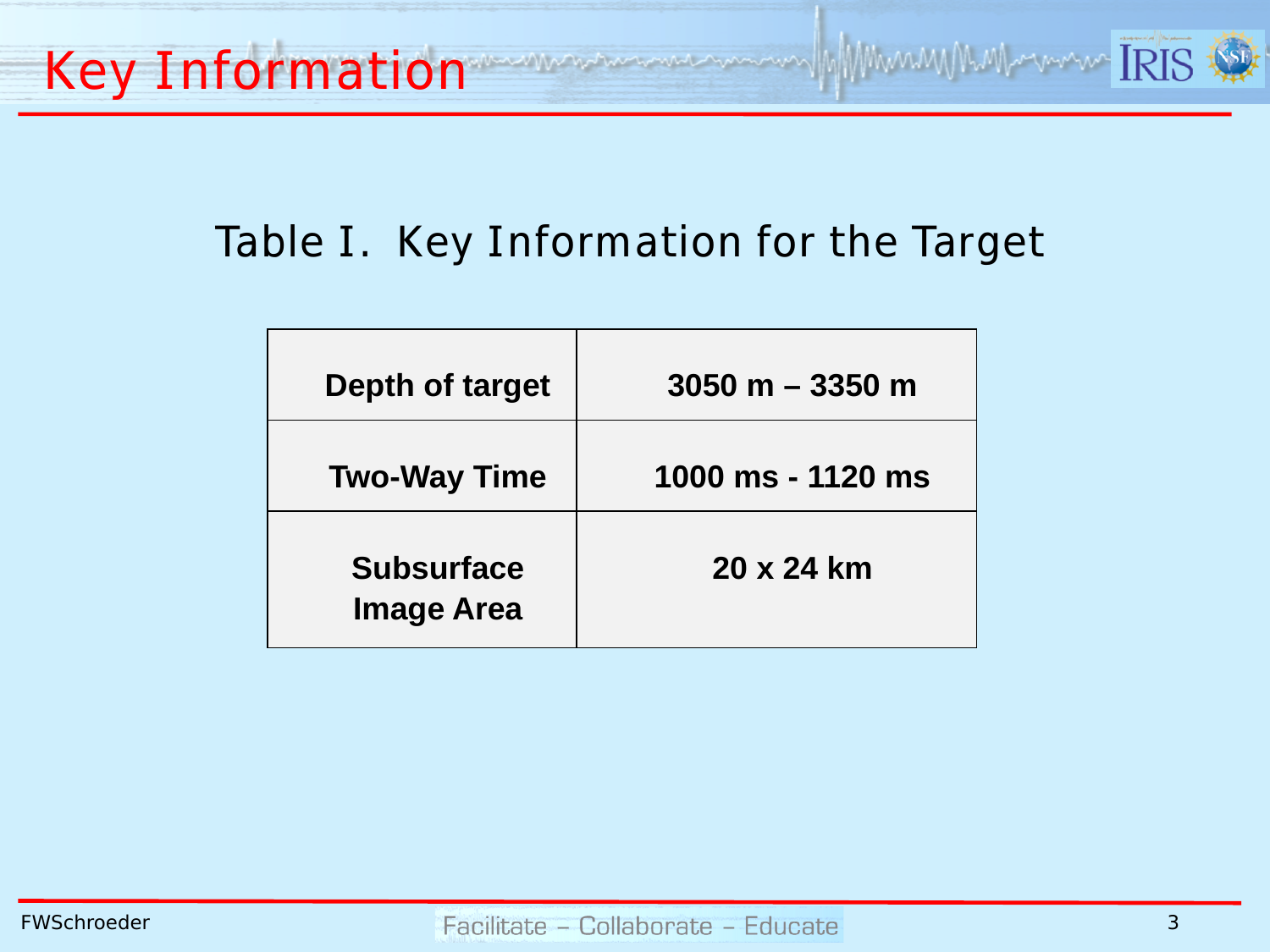

# Key Information
Table I.  Key Information for the Target
| Depth of target | 3050 m – 3350 m |
| --- | --- |
| Two-Way Time | 1000 ms - 1120 ms |
| Subsurface Image Area | 20 x 24 km |